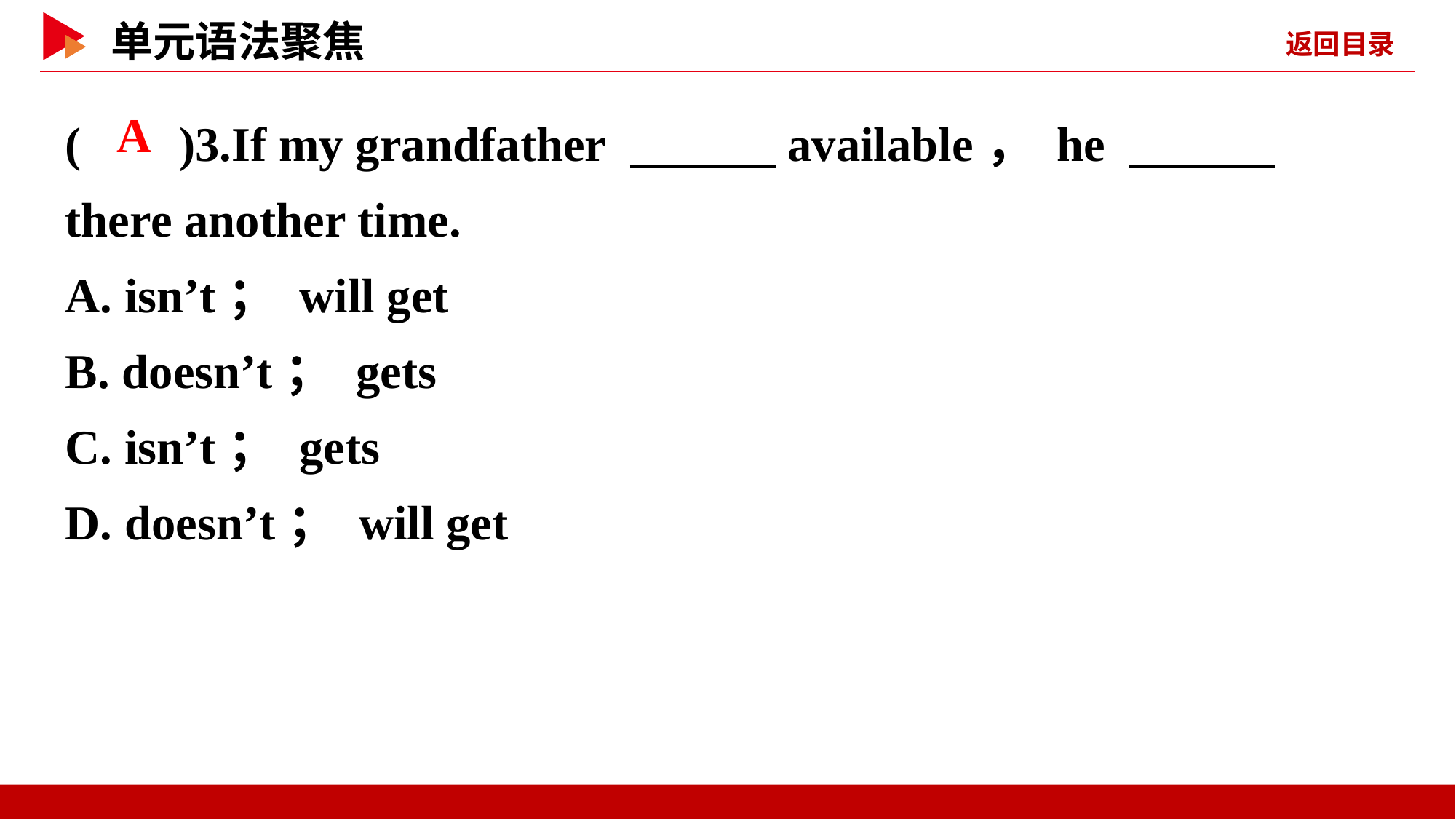

(        )3.If my grandfather 　　　available， he 　　　there another time.
A. isn’t； will get
B. doesn’t； gets
C. isn’t； gets
D. doesn’t； will get
   A